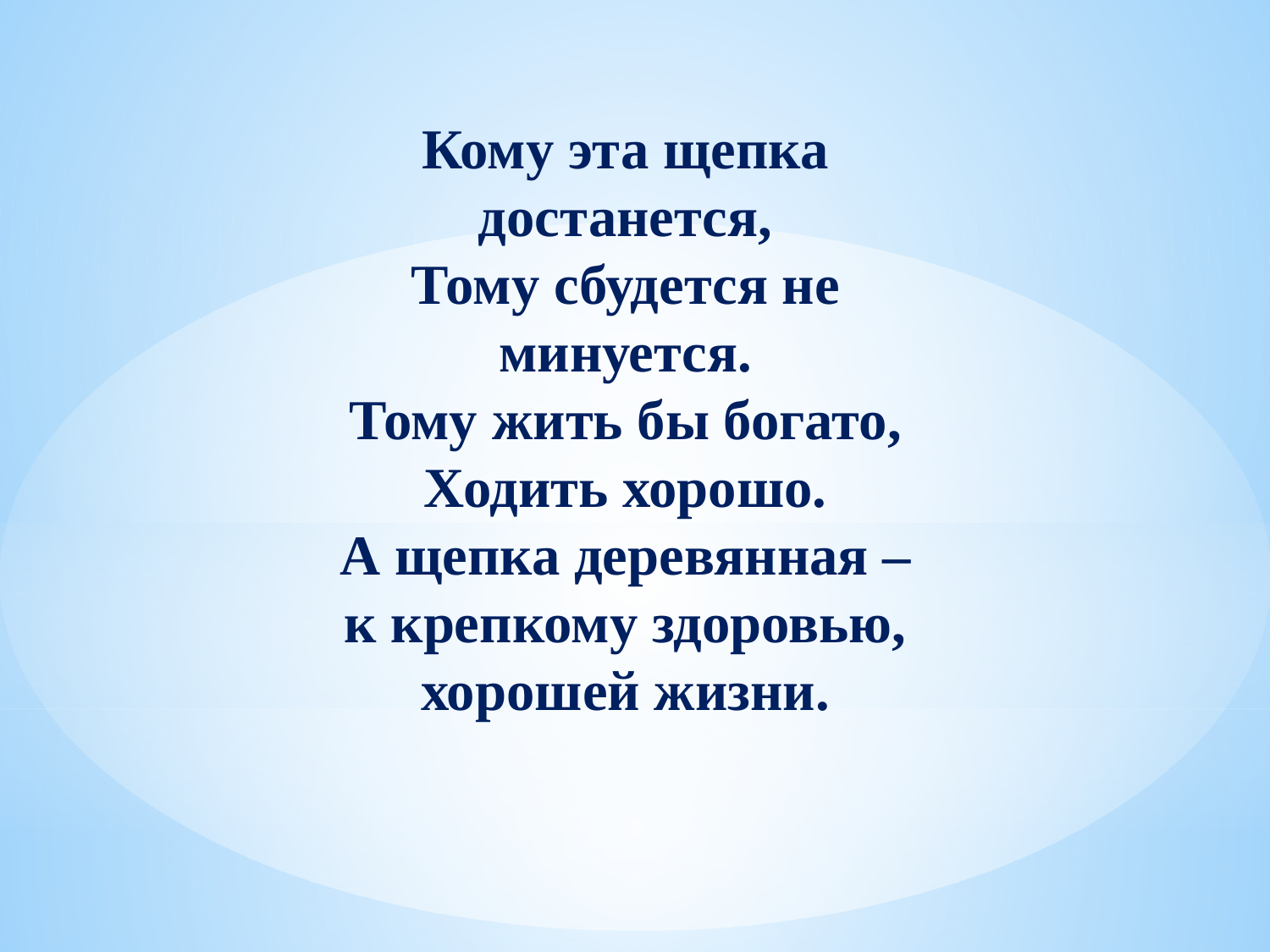

Кому эта щепка достанется,
Тому сбудется не минуется.
Тому жить бы богато,
Ходить хорошо.
А щепка деревянная – к крепкому здоровью, хорошей жизни.